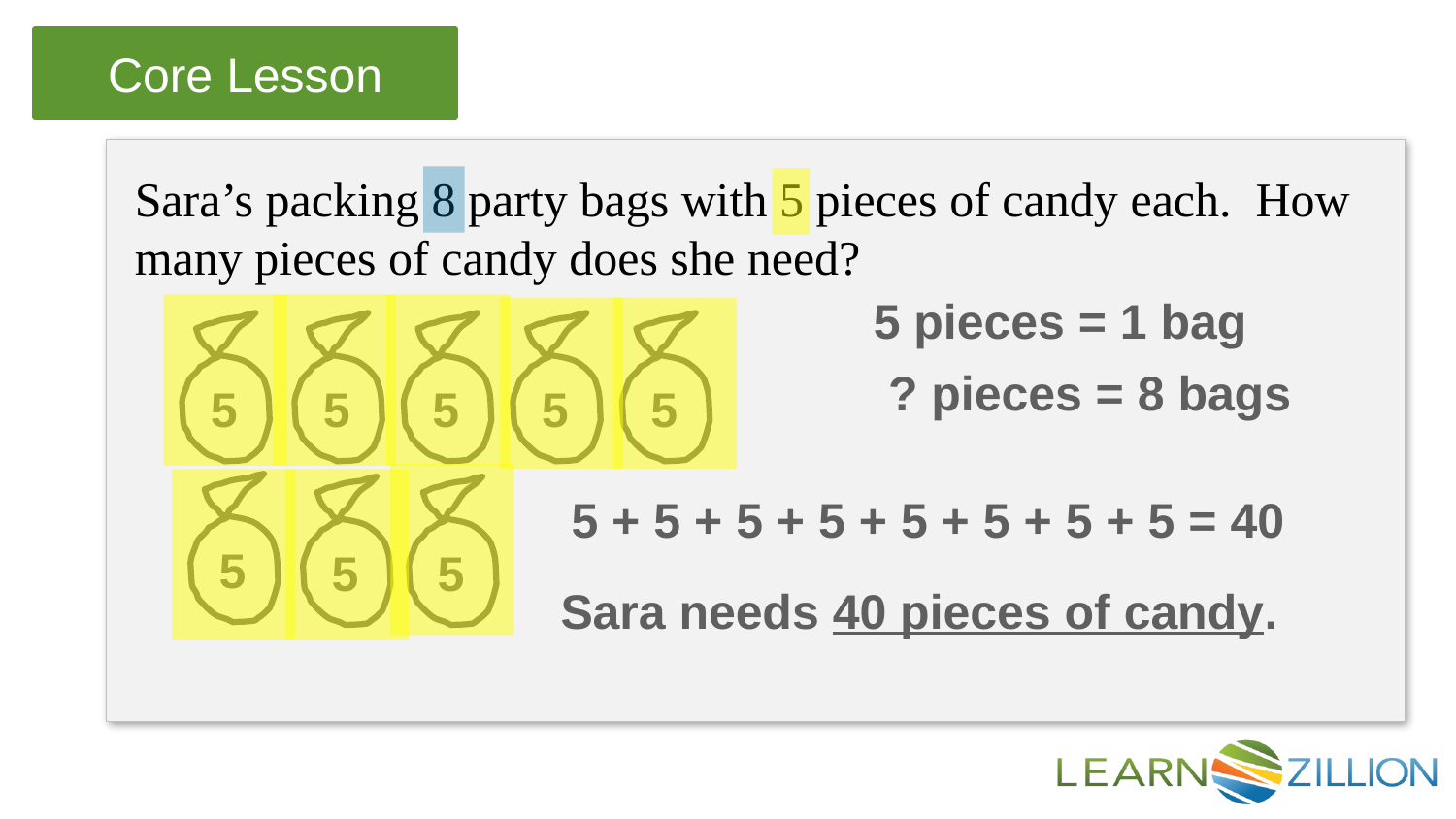

Sara’s packing 8 party bags with 5 pieces of candy each.  How many pieces of candy does she need?

5 pieces = 1 bag

? pieces = 8 bags
5
5
5
5
5

5 + 5 + 5 + 5 + 5 + 5 + 5 + 5 = 40
5
5
5
Sara needs 40 pieces of candy.